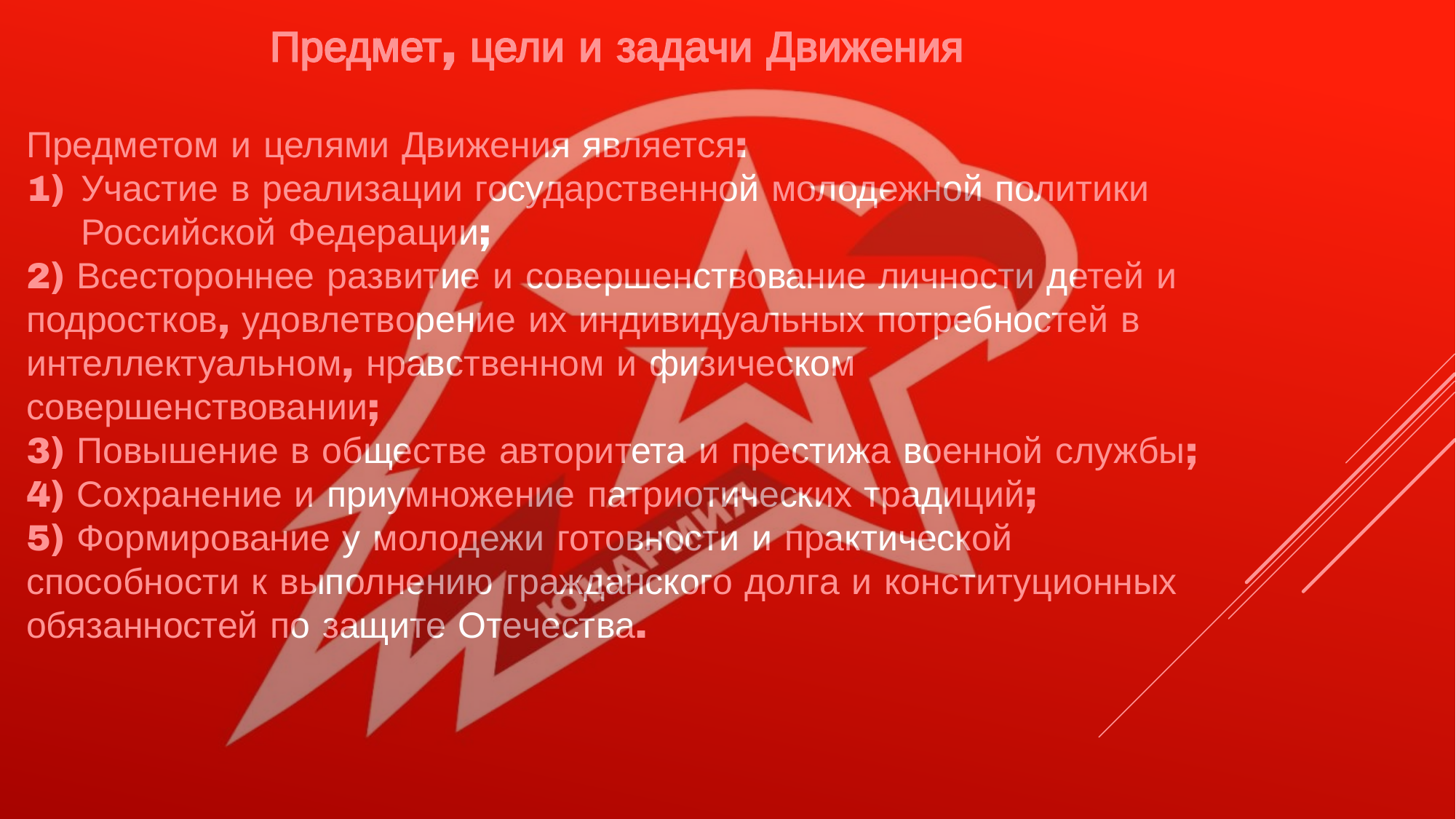

Предмет, цели и задачи Движения

Предметом и целями Движения является:
Участие в реализации государственной молодежной политики Российской Федерации;
2) Всестороннее развитие и совершенствование личности детей и подростков, удовлетворение их индивидуальных потребностей в интеллектуальном, нравственном и физическом совершенствовании;
3) Повышение в обществе авторитета и престижа военной службы;
4) Сохранение и приумножение патриотических традиций;
5) Формирование у молодежи готовности и практической способности к выполнению гражданского долга и конституционных обязанностей по защите Отечества.